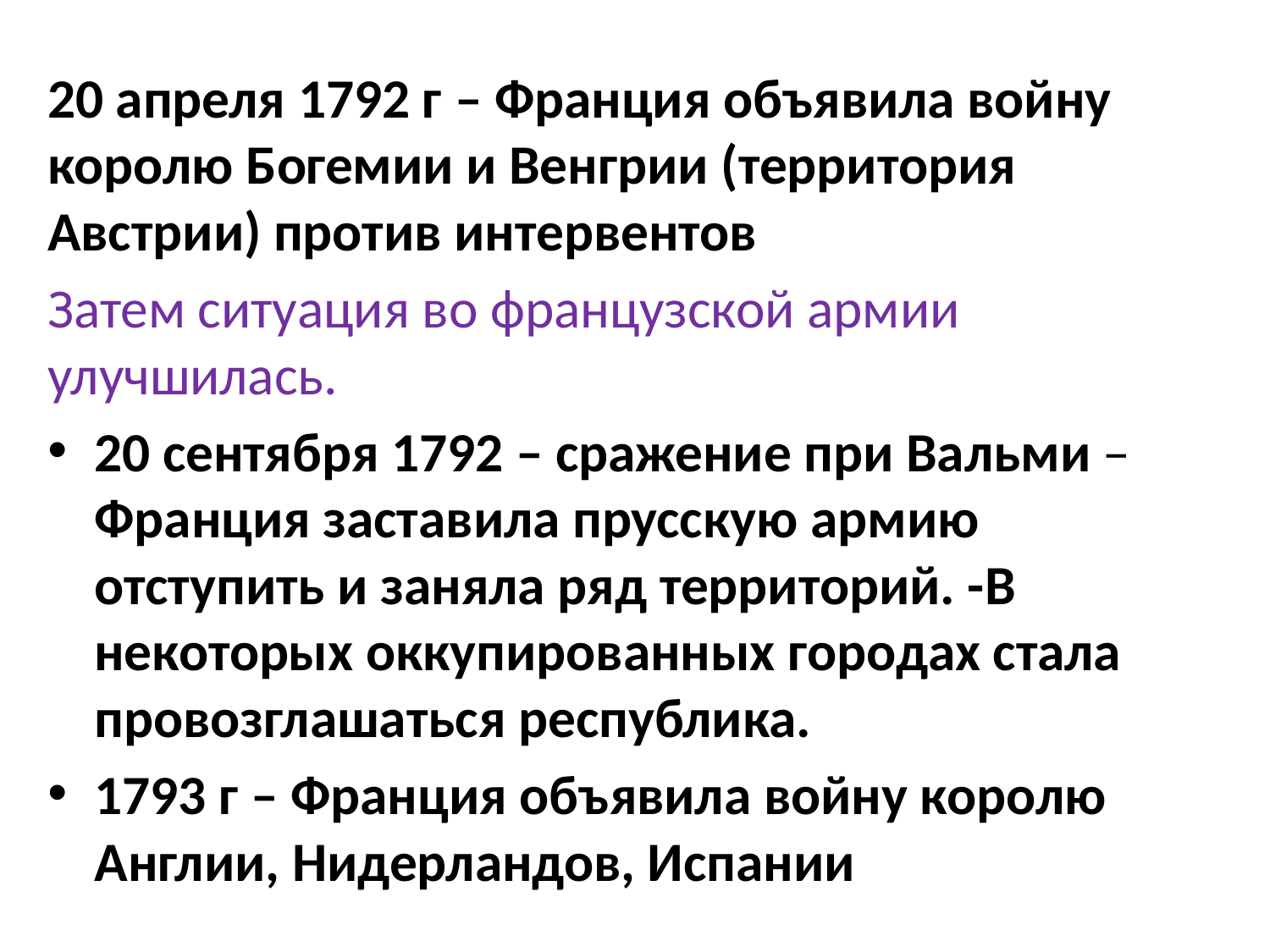

20 апреля 1792 г – Франция объявила войну королю Богемии и Венгрии (территория Австрии) против интервентов
Затем ситуация во французской армии улучшилась.
20 сентября 1792 – сражение при Вальми – Франция заставила прусскую армию отступить и заняла ряд территорий. -В некоторых оккупированных городах стала провозглашаться республика.
1793 г – Франция объявила войну королю Англии, Нидерландов, Испании